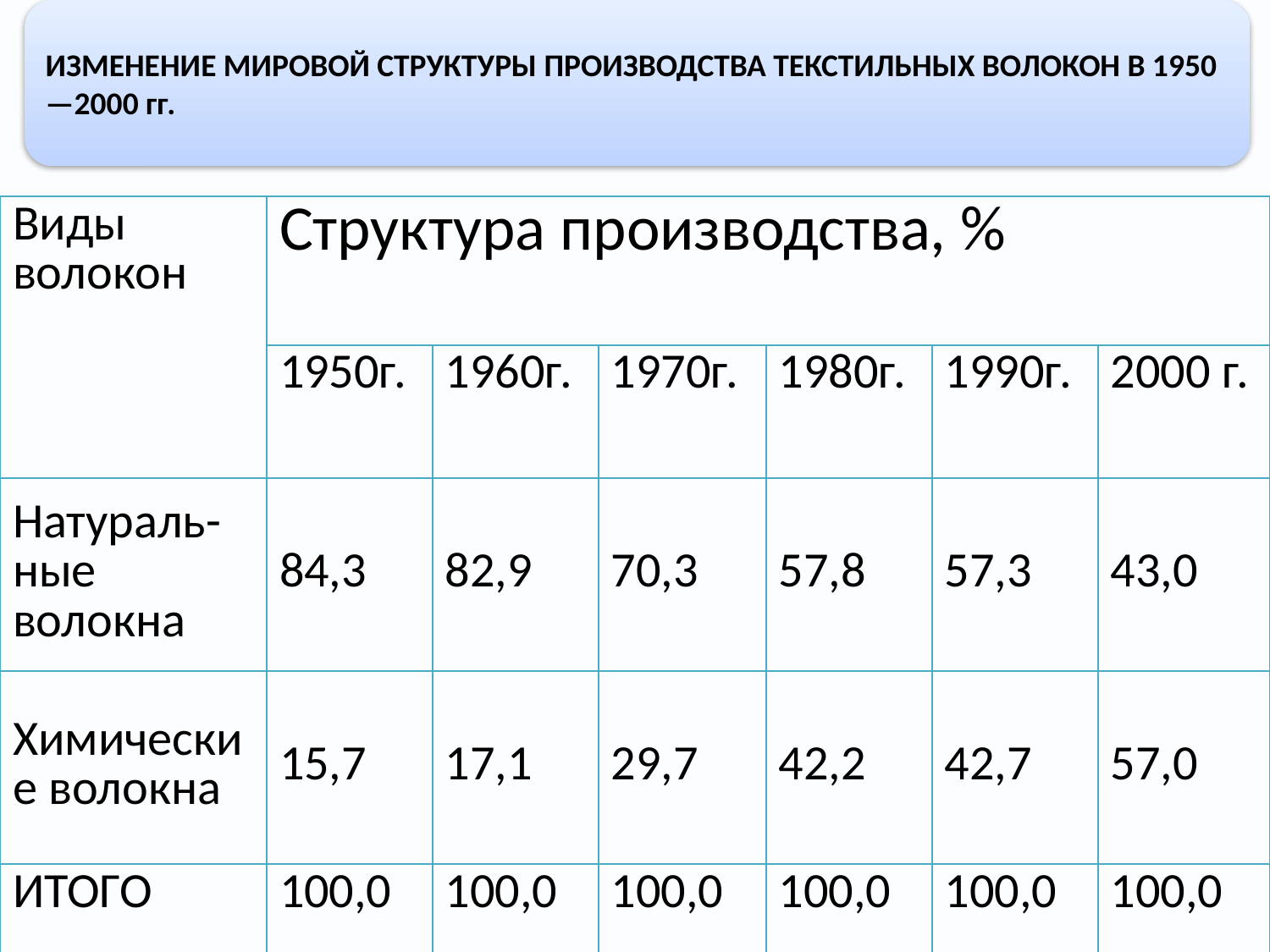

ИЗМЕНЕНИЕ МИРОВОЙ СТРУКТУРЫ ПРОИЗВОДСТВА ТЕКСТИЛЬНЫХ ВОЛОКОН В 1950—2000 гг.
| Виды волокон | Структура производства, % |  |  |  |  |  |
| --- | --- | --- | --- | --- | --- | --- |
|  | 1950г. | 1960г. | 1970г. | 1980г. | 1990г. | 2000 г. |
| Натураль-ные волокна | 84,3 | 82,9 | 70,3 | 57,8 | 57,3 | 43,0 |
| Химические волокна | 15,7 | 17,1 | 29,7 | 42,2 | 42,7 | 57,0 |
| ИТОГО | 100,0 | 100,0 | 100,0 | 100,0 | 100,0 | 100,0 |